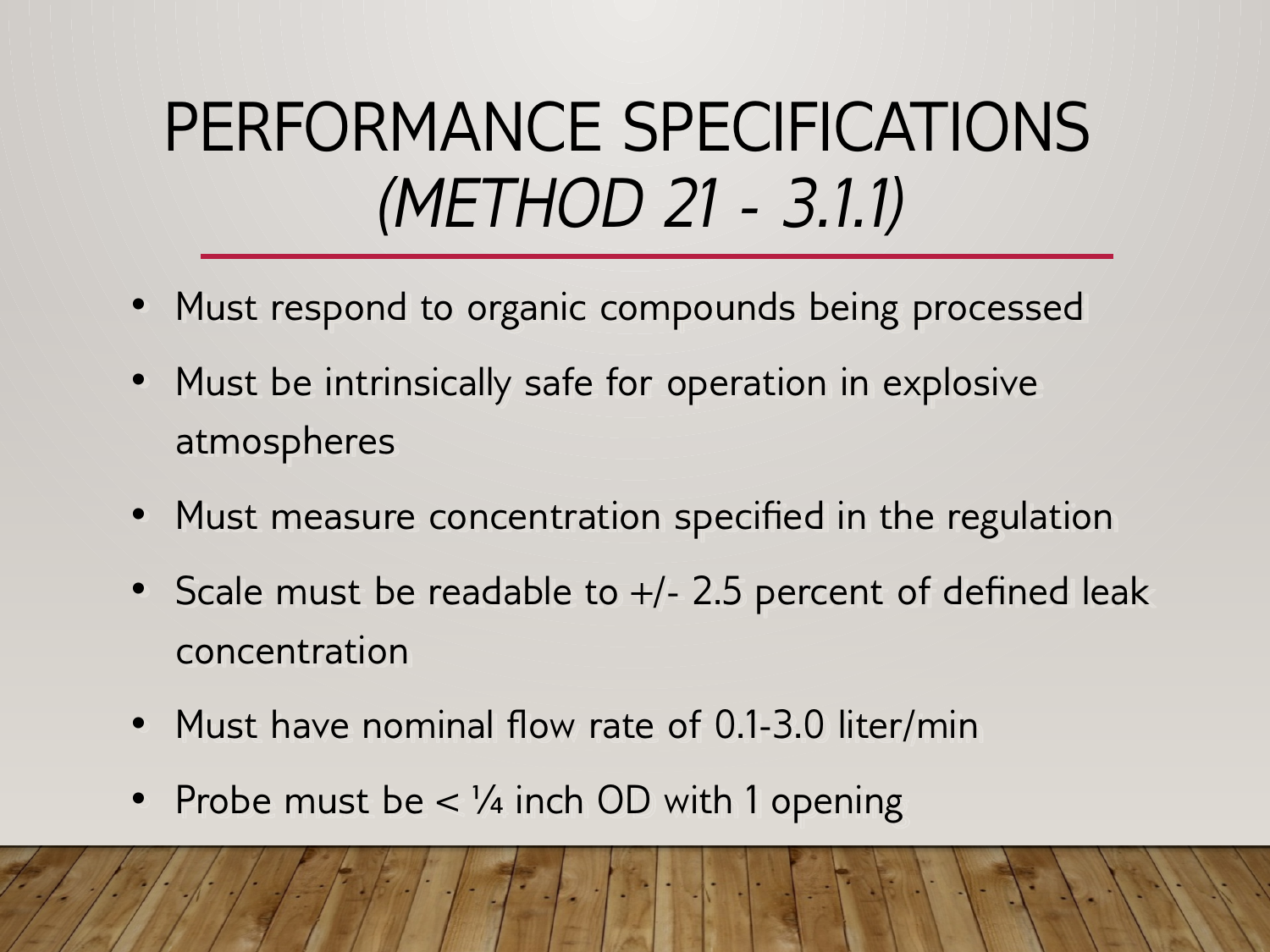

# Performance Specifications (Method 21 - 3.1.1)
Must respond to organic compounds being processed
Must be intrinsically safe for operation in explosive atmospheres
Must measure concentration specified in the regulation
Scale must be readable to +/- 2.5 percent of defined leak concentration
Must have nominal flow rate of 0.1-3.0 liter/min
Probe must be < ¼ inch OD with 1 opening